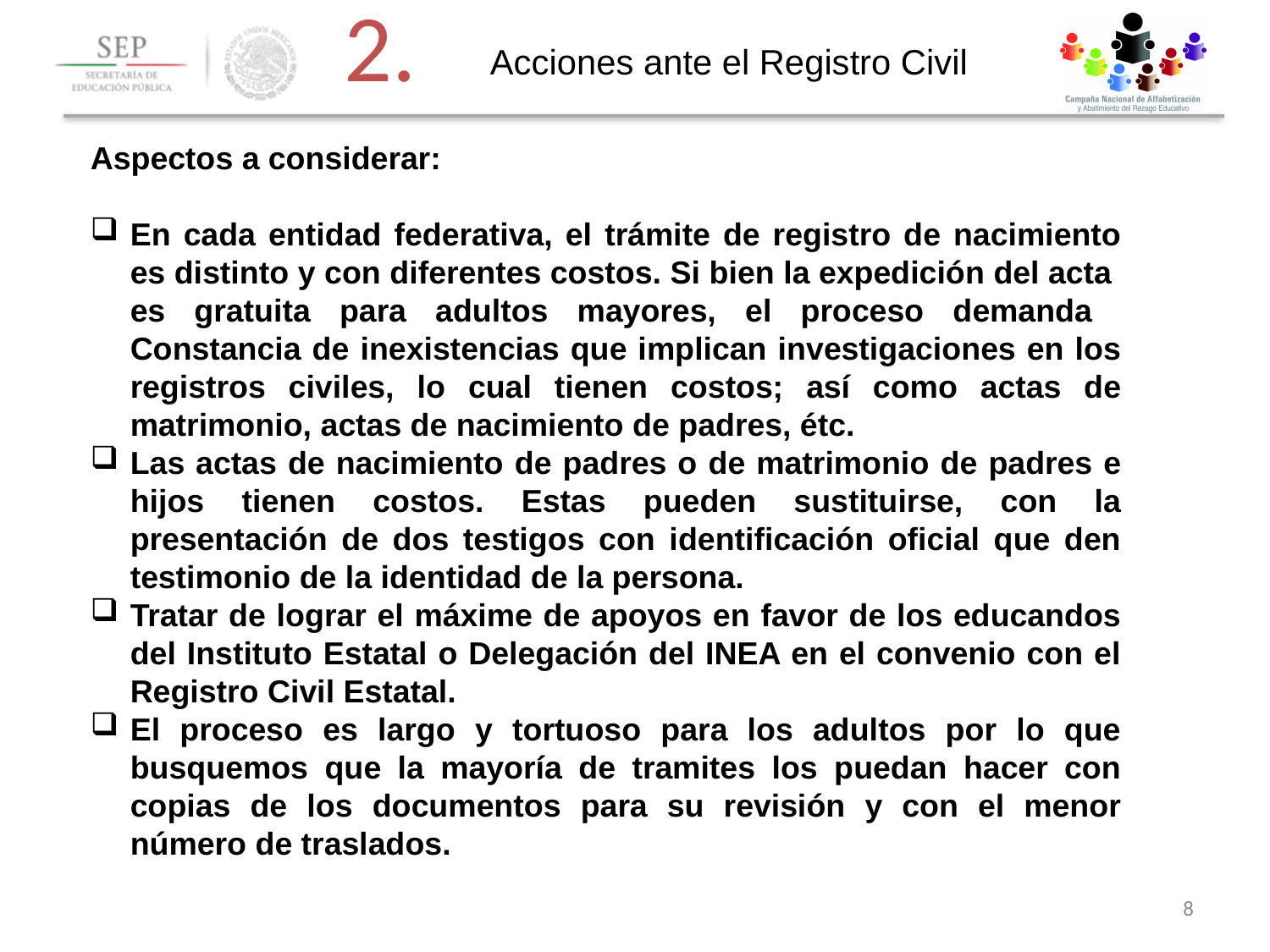

2.
Acciones ante el Registro Civil
Aspectos a considerar:

En cada entidad federativa, el trámite de registro de nacimiento es distinto y con diferentes costos. Si bien la expedición del acta  es gratuita para adultos mayores, el proceso demanda  Constancia de inexistencias que implican investigaciones en los registros civiles, lo cual tienen costos; así como actas de matrimonio, actas de nacimiento de padres, étc.
Las actas de nacimiento de padres o de matrimonio de padres e hijos tienen costos. Estas pueden sustituirse, con la presentación de dos testigos con identificación oficial que den testimonio de la identidad de la persona.
Tratar de lograr el máxime de apoyos en favor de los educandos del Instituto Estatal o Delegación del INEA en el convenio con el Registro Civil Estatal.
El proceso es largo y tortuoso para los adultos por lo que busquemos que la mayoría de tramites los puedan hacer con copias de los documentos para su revisión y con el menor número de traslados.
8